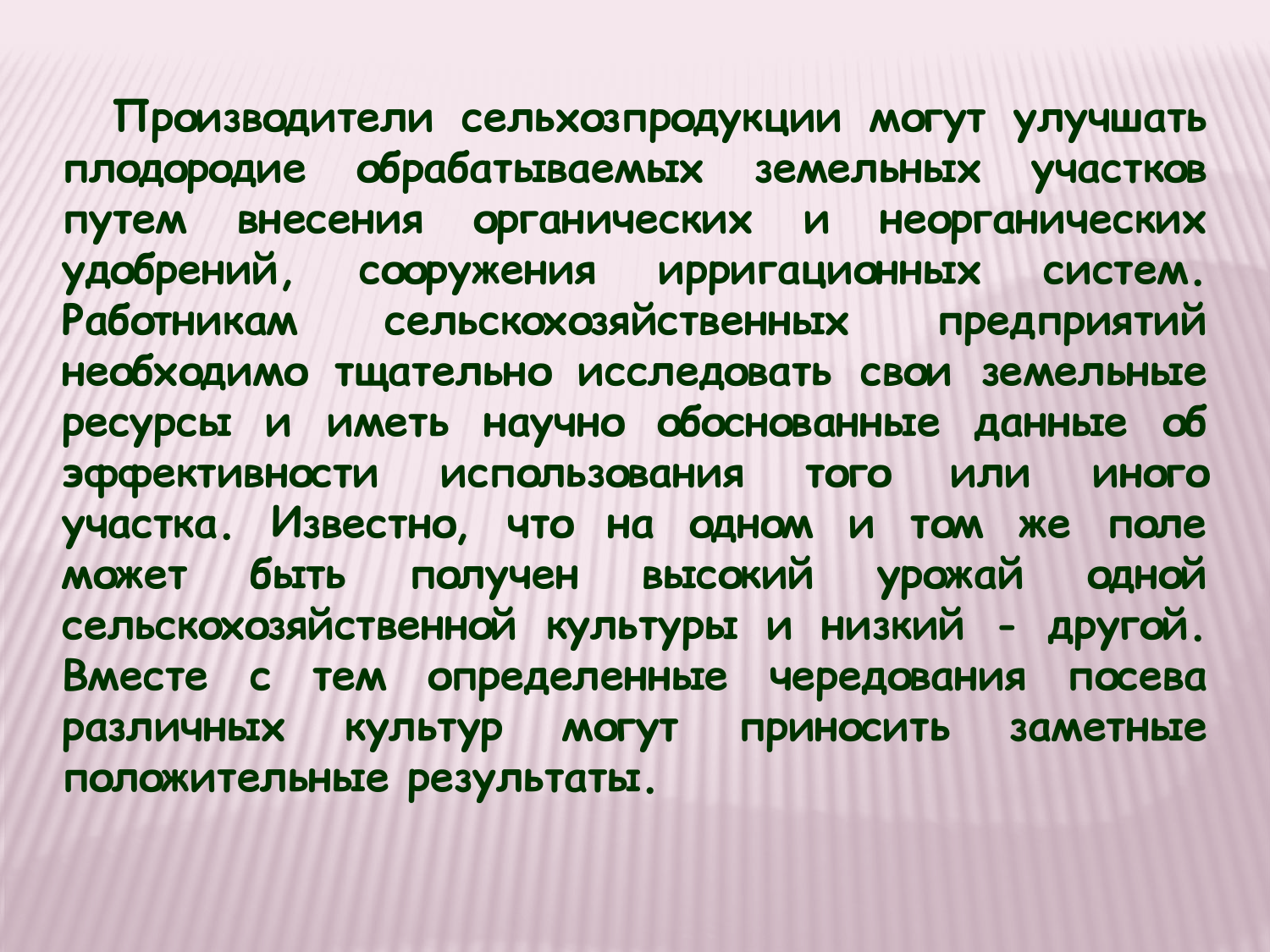

Производители сельхозпродукции могут улучшать плодородие обрабатываемых земельных участков путем внесения органических и неорганических удобрений, сооружения ирригационных систем. Работникам сельскохозяйственных предприятий необходимо тщательно исследовать свои земельные ресурсы и иметь научно обоснованные данные об эффективности использования того или иного участка. Известно, что на одном и том же поле может быть получен высокий урожай одной сельскохозяйственной культуры и низкий - другой. Вместе с тем определенные чередования посева различных культур могут приносить заметные положительные результаты.